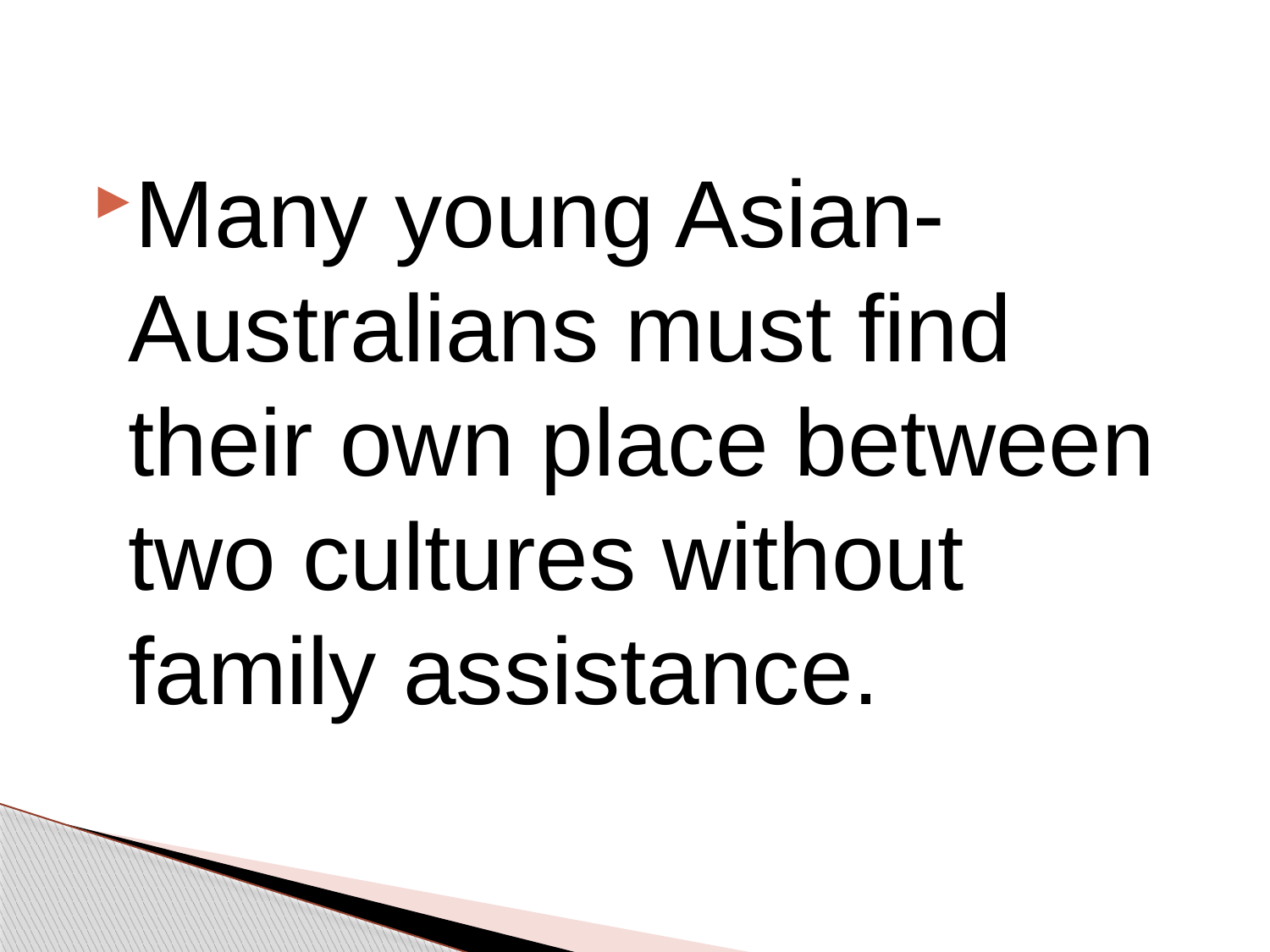

#
Many young Asian-Australians must find their own place between two cultures without family assistance.